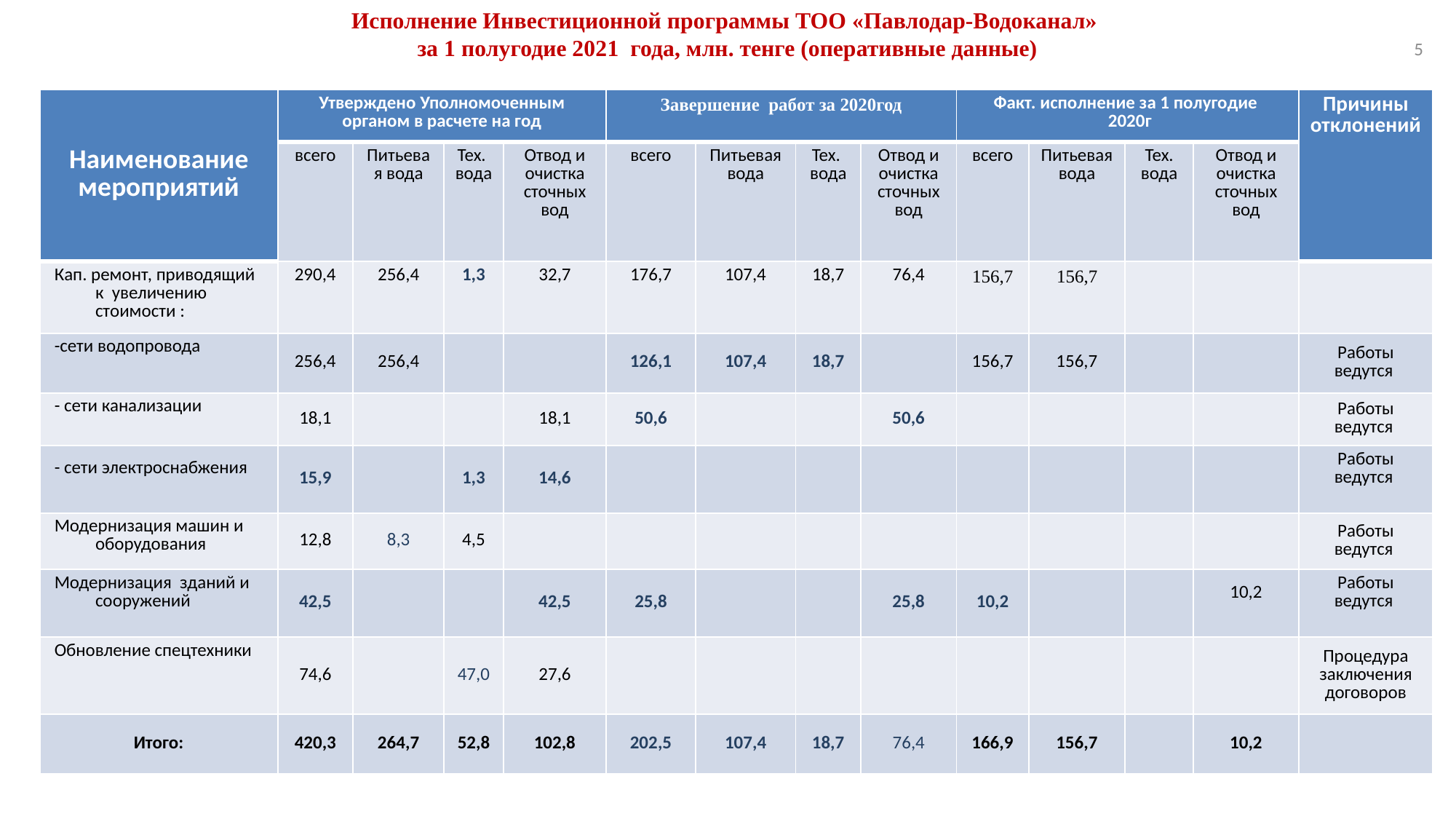

# Исполнение Инвестиционной программы ТОО «Павлодар-Водоканал» за 1 полугодие 2021  года, млн. тенге (оперативные данные)
5
| Наименование мероприятий | Утверждено Уполномоченным органом в расчете на год |  |  |  | Завершение работ за 2020год |  |  |  | Факт. исполнение за 1 полугодие 2020г |  |  |  | Причины отклонений |
| --- | --- | --- | --- | --- | --- | --- | --- | --- | --- | --- | --- | --- | --- |
|  | всего | Питьевая вода | Тех. вода | Отвод и очистка сточных вод | всего | Питьевая вода | Тех. вода | Отвод и очистка сточных вод | всего | Питьевая вода | Тех. вода | Отвод и очистка сточных вод |  |
| Кап. ремонт, приводящий к увеличению стоимости : | 290,4 | 256,4 | 1,3 | 32,7 | 176,7 | 107,4 | 18,7 | 76,4 | 156,7 | 156,7 |  |  |  |
| -сети водопровода | 256,4 | 256,4 |  |  | 126,1 | 107,4 | 18,7 |  | 156,7 | 156,7 |  |  | Работы ведутся |
| - сети канализации | 18,1 |  |  | 18,1 | 50,6 |  |  | 50,6 |  |  |  |  | Работы ведутся |
| - сети электроснабжения | 15,9 |  | 1,3 | 14,6 |  |  |  |  |  |  |  |  | Работы ведутся |
| Модернизация машин и оборудования | 12,8 | 8,3 | 4,5 |  |  |  |  |  |  |  |  |  | Работы ведутся |
| Модернизация зданий и сооружений | 42,5 |  |  | 42,5 | 25,8 |  |  | 25,8 | 10,2 |  |  | 10,2 | Работы ведутся |
| Обновление спецтехники | 74,6 |  | 47,0 | 27,6 |  |  |  |  |  |  |  |  | Процедура заключения договоров |
| Итого: | 420,3 | 264,7 | 52,8 | 102,8 | 202,5 | 107,4 | 18,7 | 76,4 | 166,9 | 156,7 |  | 10,2 |  |